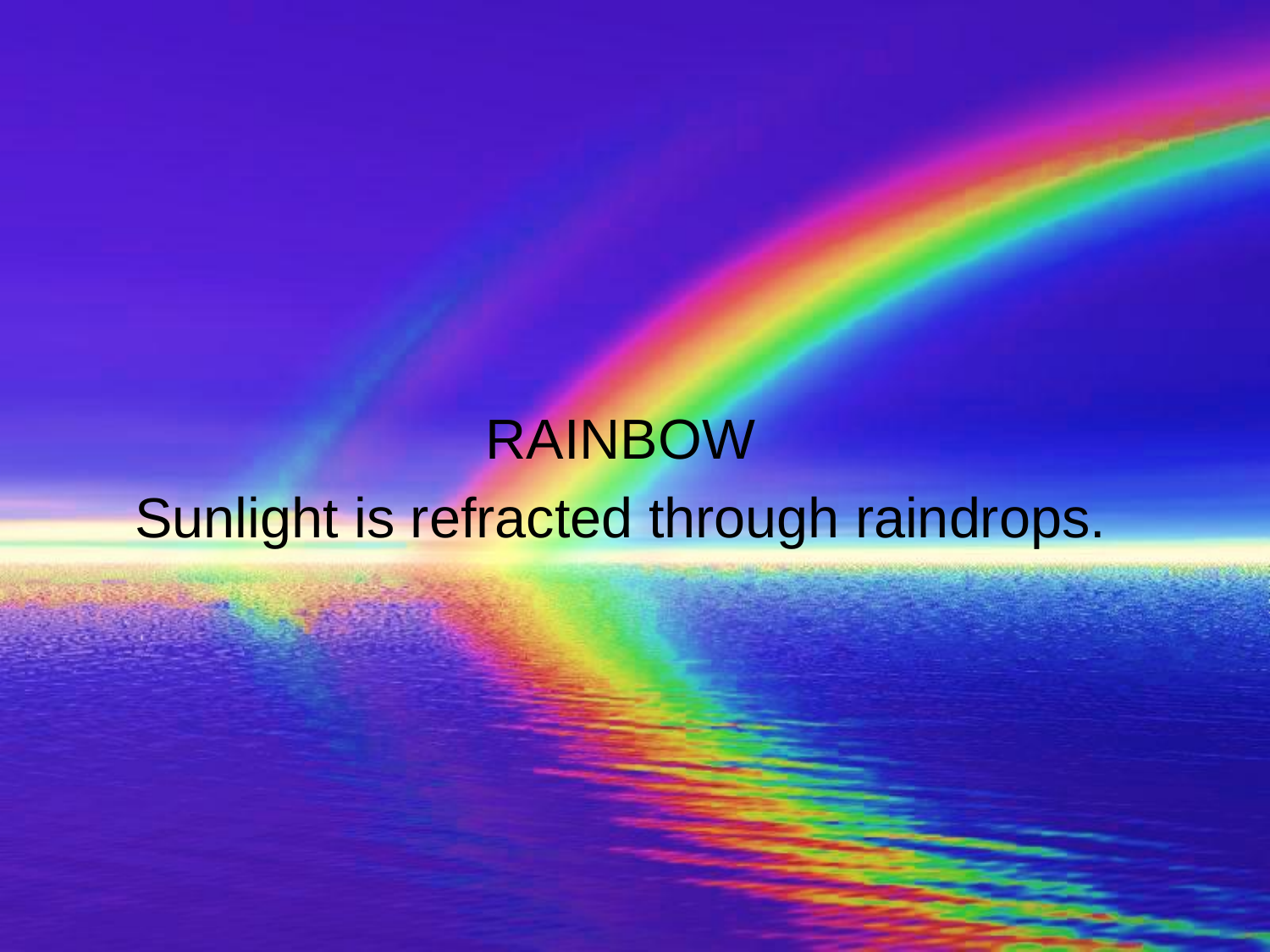

#
RAINBOW
Sunlight is refracted through raindrops.